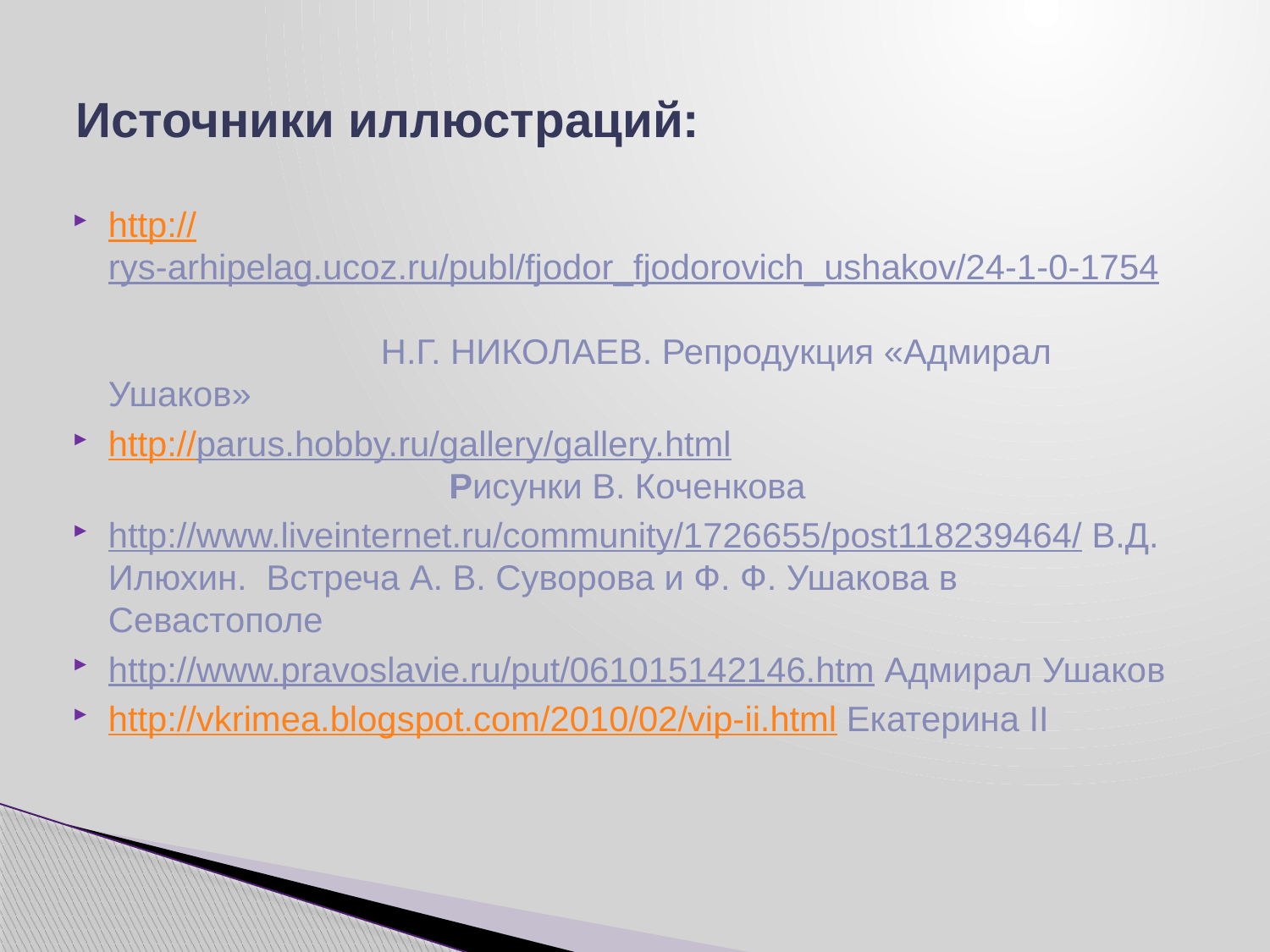

# Источники иллюстраций:
http://rys-arhipelag.ucoz.ru/publ/fjodor_fjodorovich_ushakov/24-1-0-1754                                                                                                                                            Н.Г. НИКОЛАЕВ. Репродукция «Адмирал Ушаков»
http://parus.hobby.ru/gallery/gallery.html                                                                                 Рисунки В. Коченкова
http://www.liveinternet.ru/community/1726655/post118239464/ В.Д. Илюхин.  Встреча А. В. Суворова и Ф. Ф. Ушакова в Севастополе
http://www.pravoslavie.ru/put/061015142146.htm Адмирал Ушаков
http://vkrimea.blogspot.com/2010/02/vip-ii.html Екатерина II